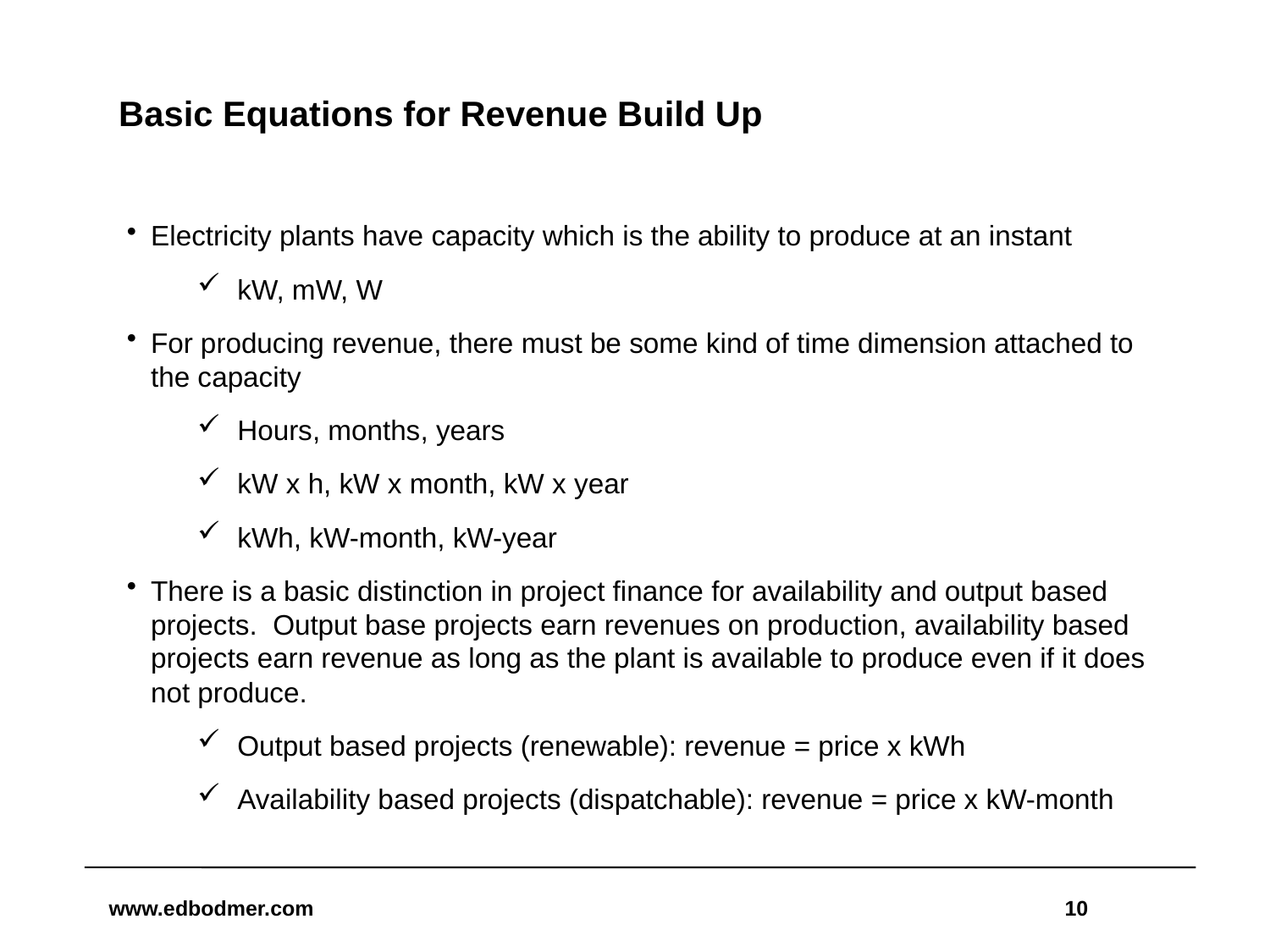

# Basic Equations for Revenue Build Up
Electricity plants have capacity which is the ability to produce at an instant
kW, mW, W
For producing revenue, there must be some kind of time dimension attached to the capacity
Hours, months, years
kW x h, kW x month, kW x year
kWh, kW-month, kW-year
There is a basic distinction in project finance for availability and output based projects.  Output base projects earn revenues on production, availability based projects earn revenue as long as the plant is available to produce even if it does not produce.
Output based projects (renewable): revenue = price x kWh
Availability based projects (dispatchable): revenue = price x kW-month